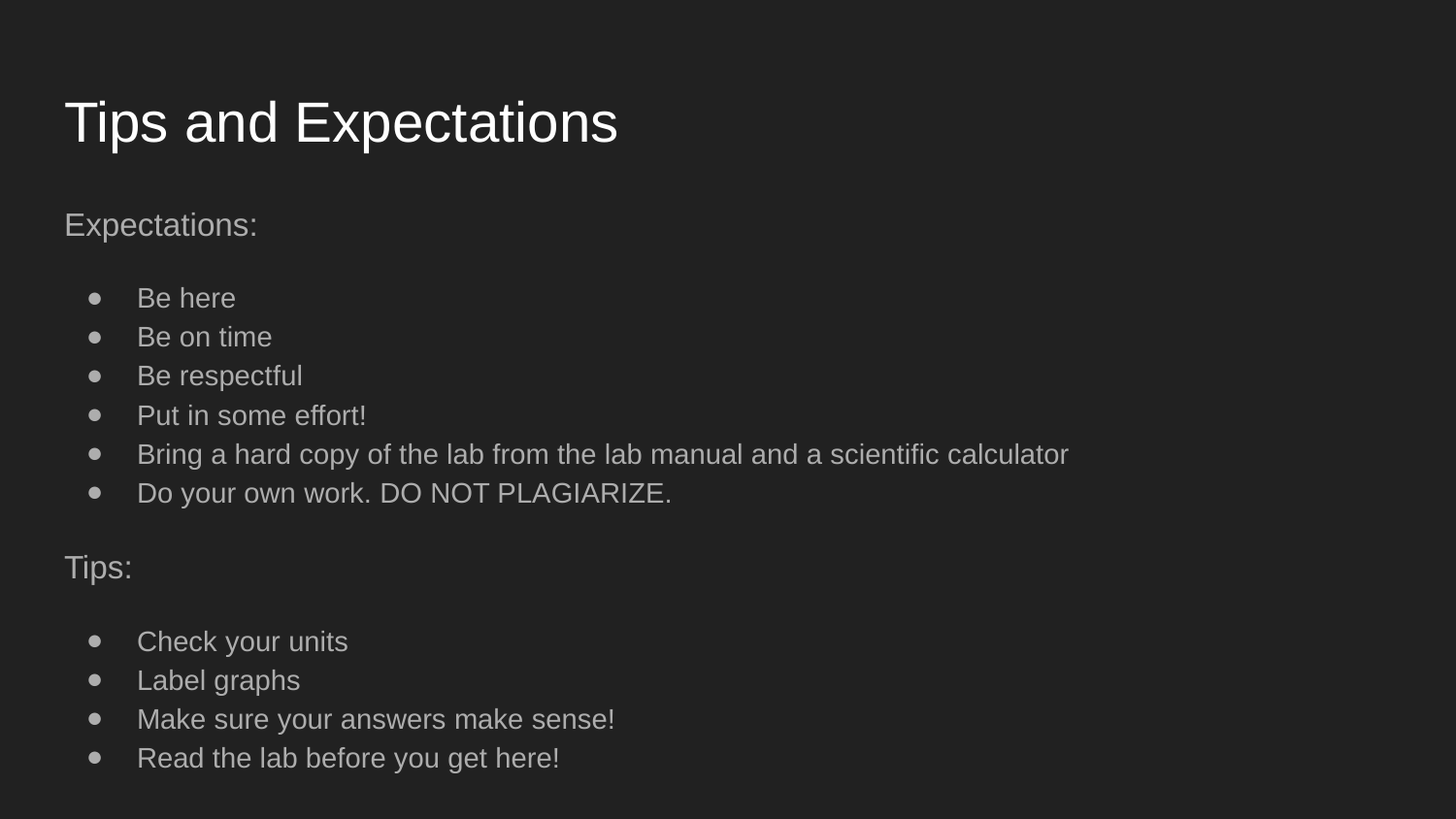

# Tips and Expectations
Expectations:
Be here
Be on time
Be respectful
Put in some effort!
Bring a hard copy of the lab from the lab manual and a scientific calculator
Do your own work. DO NOT PLAGIARIZE.
Tips:
Check your units
Label graphs
Make sure your answers make sense!
Read the lab before you get here!